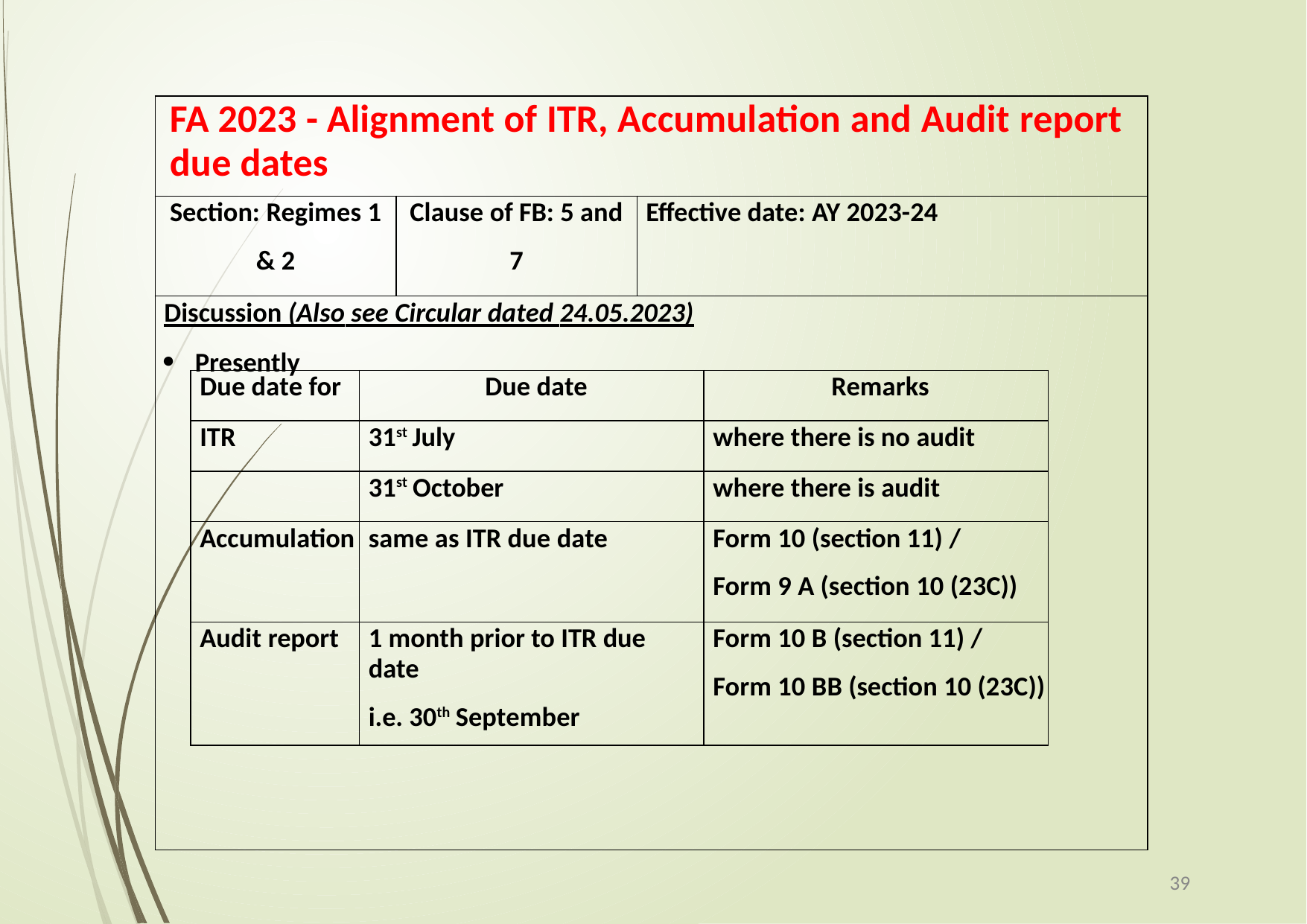

| FA 2023 - Alignment of ITR, Accumulation and Audit report due dates |  |  |
| --- | --- | --- |
| Section: Regimes 1 & 2 | Clause of FB: 5 and 7 | Effective date: AY 2023-24 |
| Discussion (Also see Circular dated 24.05.2023) Presently |  |  |
| Due date for | Due date | Remarks |
| --- | --- | --- |
| ITR | 31st July | where there is no audit |
|  | 31st October | where there is audit |
| Accumulation | same as ITR due date | Form 10 (section 11) / Form 9 A (section 10 (23C)) |
| Audit report | 1 month prior to ITR due date i.e. 30th September | Form 10 B (section 11) / Form 10 BB (section 10 (23C)) |
39